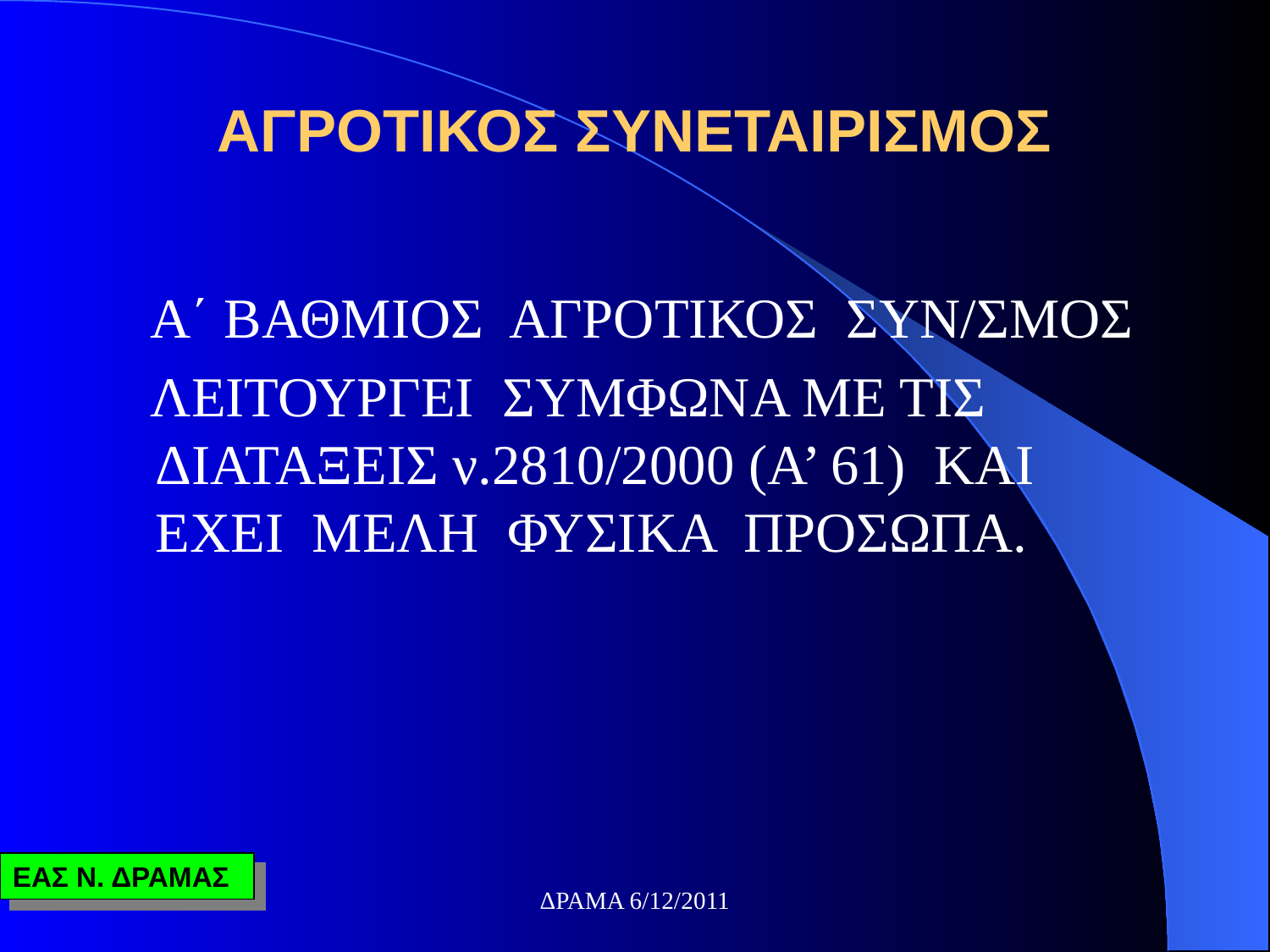

# ΑΓΡΟΤΙΚΟΣ ΣΥΝΕΤΑΙΡΙΣΜΟΣ
   Α΄ ΒΑΘΜΙΟΣ  ΑΓΡΟΤΙΚΟΣ  ΣΥΝ/ΣΜΟΣ
   ΛΕΙΤΟΥΡΓΕΙ  ΣΥΜΦΩΝΑ ΜΕ ΤΙΣ ΔΙΑΤΑΞΕΙΣ ν.2810/2000 (Α’ 61)  ΚΑΙ  ΕΧΕΙ  ΜΕΛΗ  ΦΥΣΙΚΑ  ΠΡΟΣΩΠΑ.
ΔΡΑΜΑ 6/12/2011